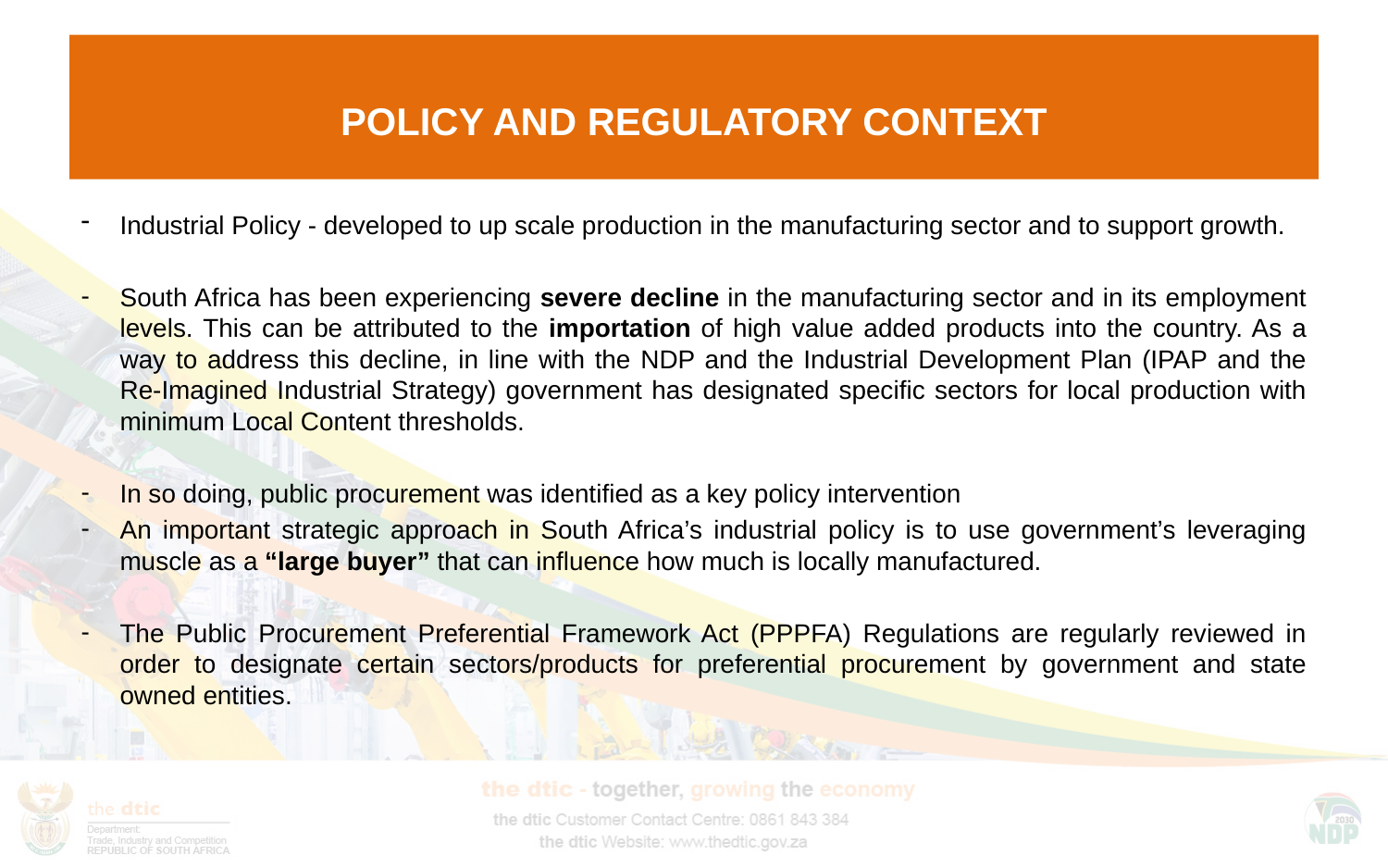

# POLICY AND REGULATORY CONTEXT
Industrial Policy - developed to up scale production in the manufacturing sector and to support growth.

South Africa has been experiencing severe decline in the manufacturing sector and in its employment levels. This can be attributed to the importation of high value added products into the country. As a way to address this decline, in line with the NDP and the Industrial Development Plan (IPAP and the Re-Imagined Industrial Strategy) government has designated specific sectors for local production with minimum Local Content thresholds.

In so doing, public procurement was identified as a key policy intervention
An important strategic approach in South Africa’s industrial policy is to use government’s leveraging muscle as a “large buyer” that can influence how much is locally manufactured.

The Public Procurement Preferential Framework Act (PPPFA) Regulations are regularly reviewed in order to designate certain sectors/products for preferential procurement by government and state owned entities.